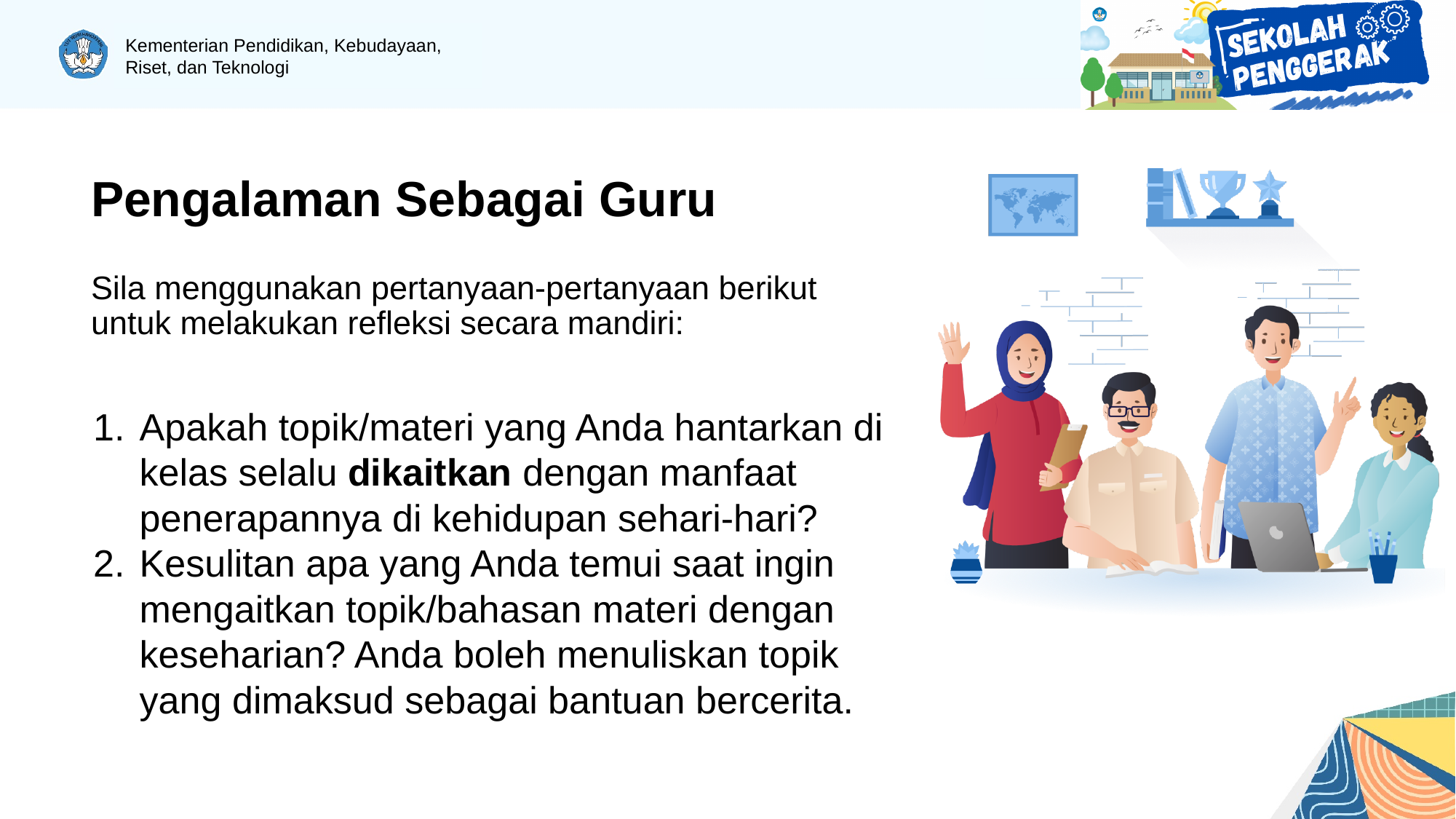

# Pengalaman Sebagai Guru
Sila menggunakan pertanyaan-pertanyaan berikut untuk melakukan refleksi secara mandiri:

Apakah topik/materi yang Anda hantarkan di kelas selalu dikaitkan dengan manfaat penerapannya di kehidupan sehari-hari?
Kesulitan apa yang Anda temui saat ingin mengaitkan topik/bahasan materi dengan keseharian? Anda boleh menuliskan topik yang dimaksud sebagai bantuan bercerita.